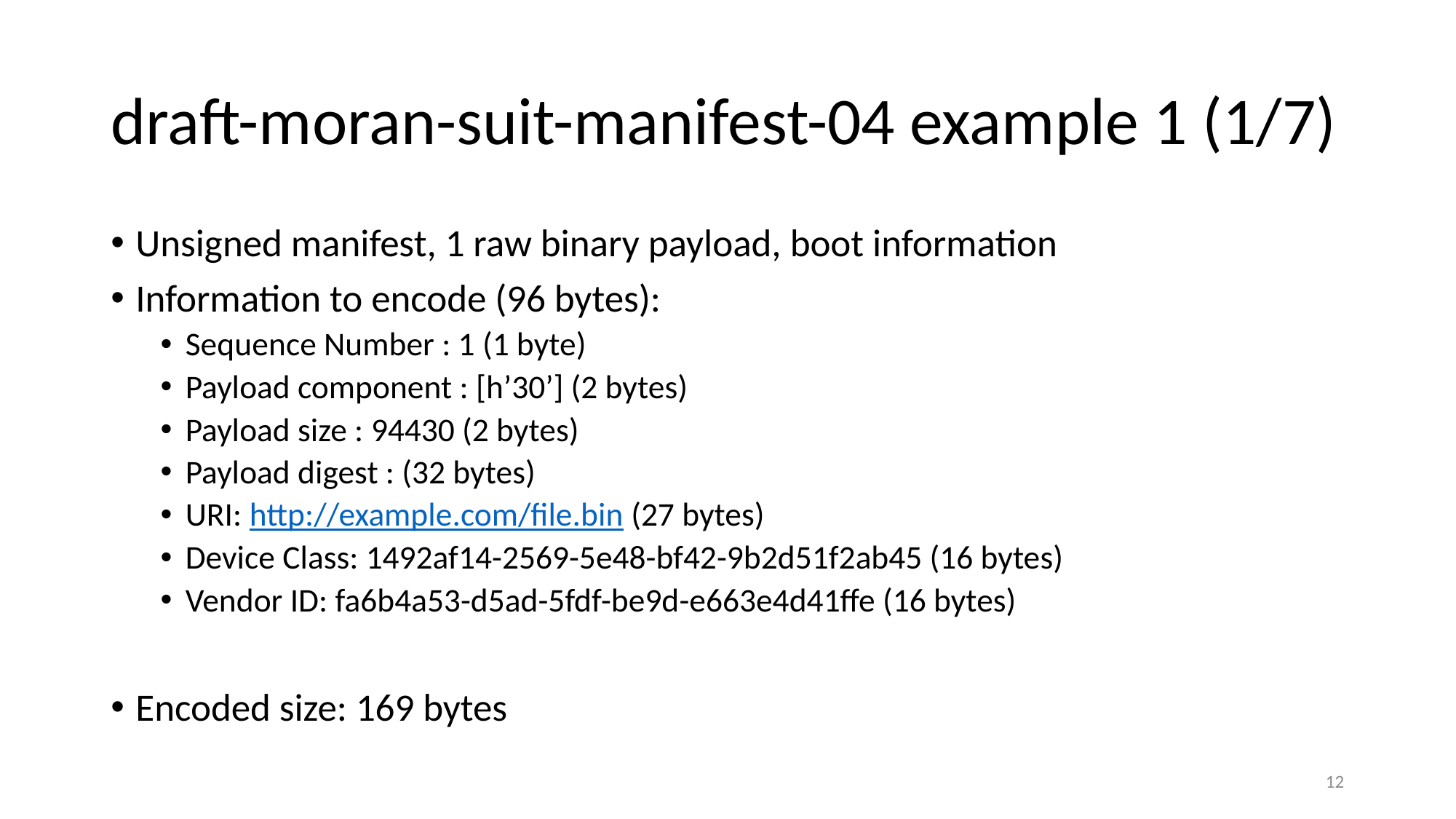

# draft-moran-suit-manifest-04 example 1 (1/7)
Unsigned manifest, 1 raw binary payload, boot information
Information to encode (96 bytes):
Sequence Number : 1 (1 byte)
Payload component : [h’30’] (2 bytes)
Payload size : 94430 (2 bytes)
Payload digest : (32 bytes)
URI: http://example.com/file.bin (27 bytes)
Device Class: 1492af14-2569-5e48-bf42-9b2d51f2ab45 (16 bytes)
Vendor ID: fa6b4a53-d5ad-5fdf-be9d-e663e4d41ffe (16 bytes)

Encoded size: 169 bytes
12